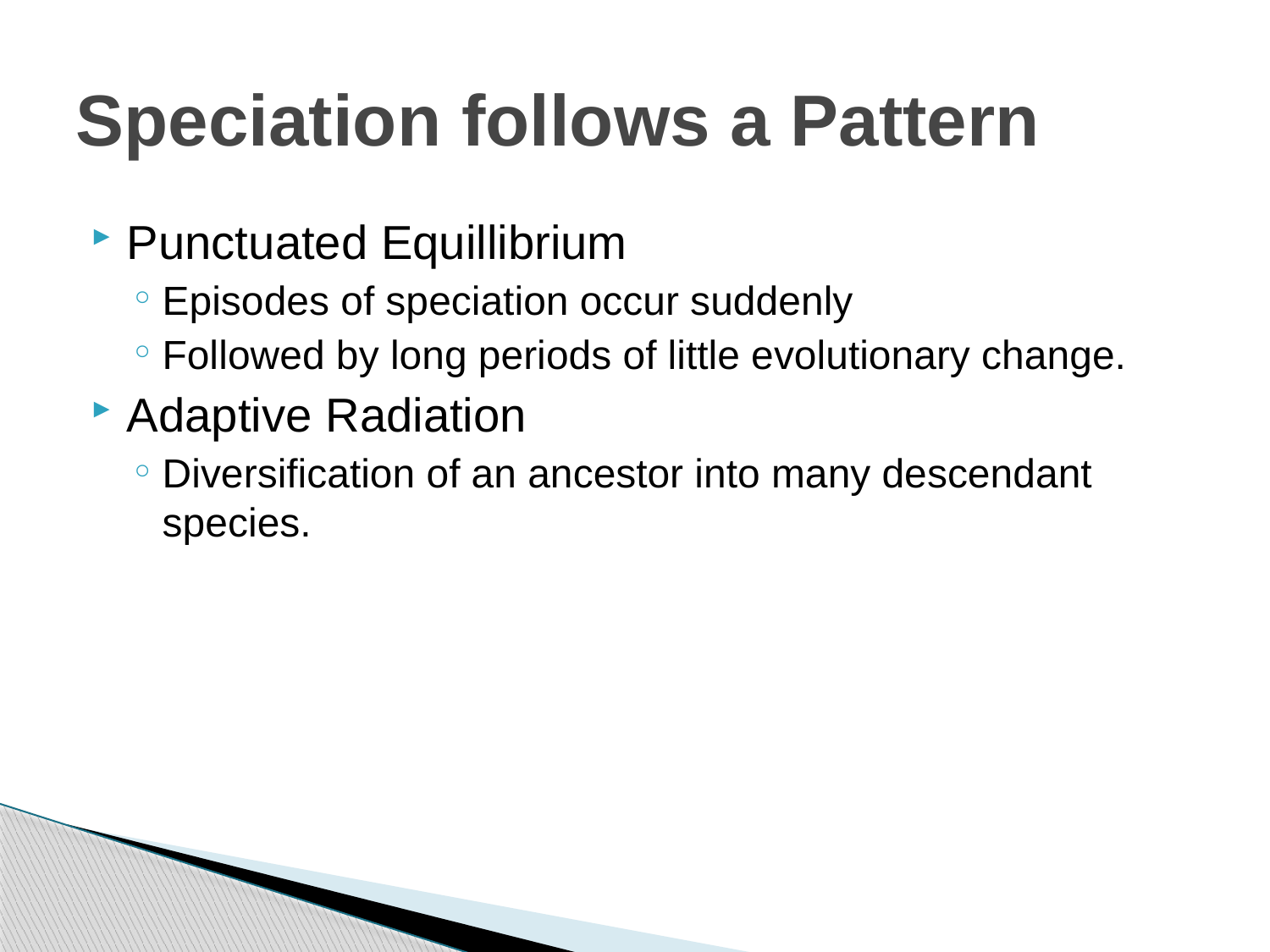

# Speciation follows a Pattern
Punctuated Equillibrium
Episodes of speciation occur suddenly
Followed by long periods of little evolutionary change.
Adaptive Radiation
Diversification of an ancestor into many descendant species.